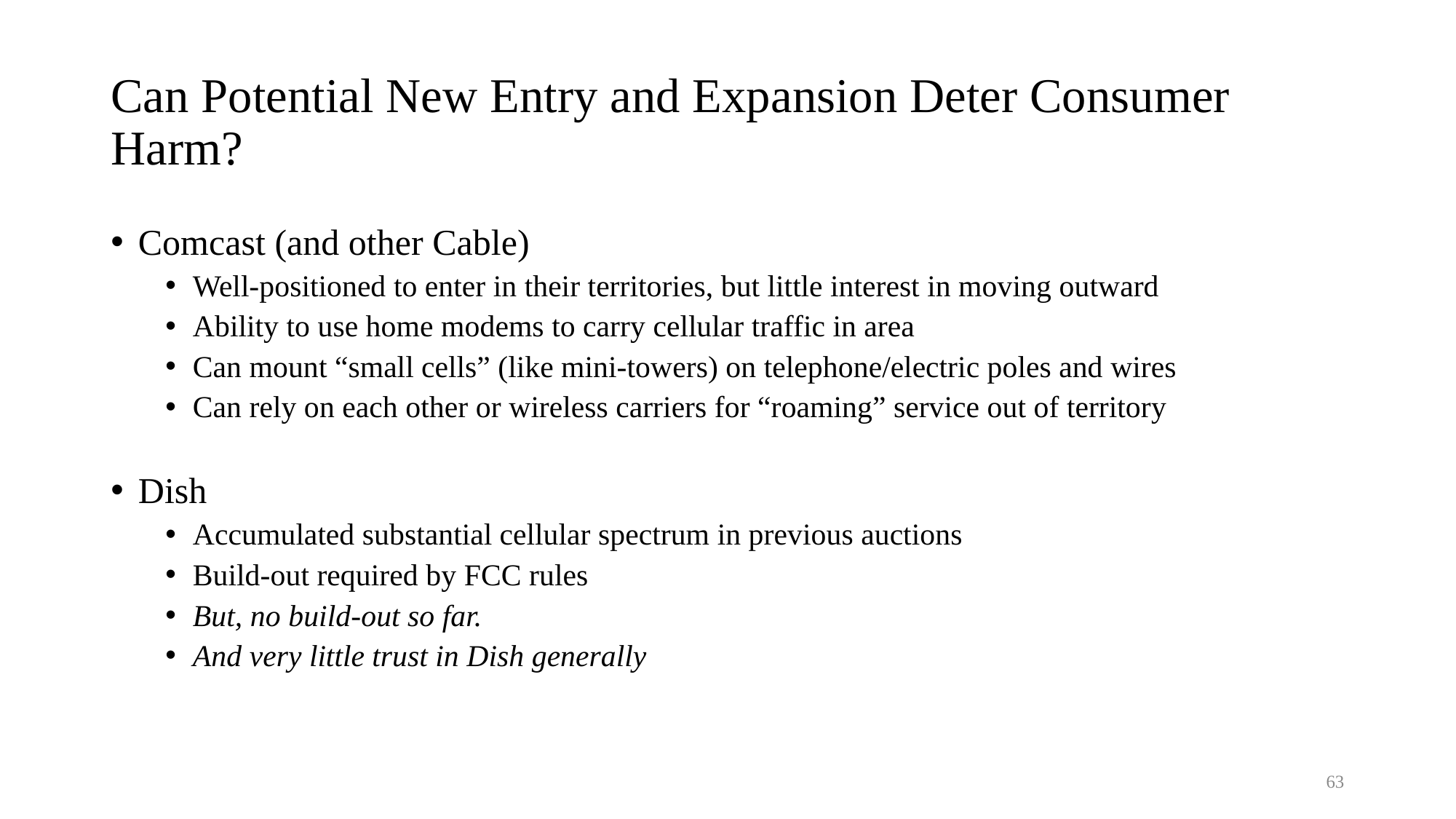

# Can Potential New Entry and Expansion Deter Consumer Harm?
Comcast (and other Cable)
Well-positioned to enter in their territories, but little interest in moving outward
Ability to use home modems to carry cellular traffic in area
Can mount “small cells” (like mini-towers) on telephone/electric poles and wires
Can rely on each other or wireless carriers for “roaming” service out of territory
Dish
Accumulated substantial cellular spectrum in previous auctions
Build-out required by FCC rules
But, no build-out so far.
And very little trust in Dish generally

63